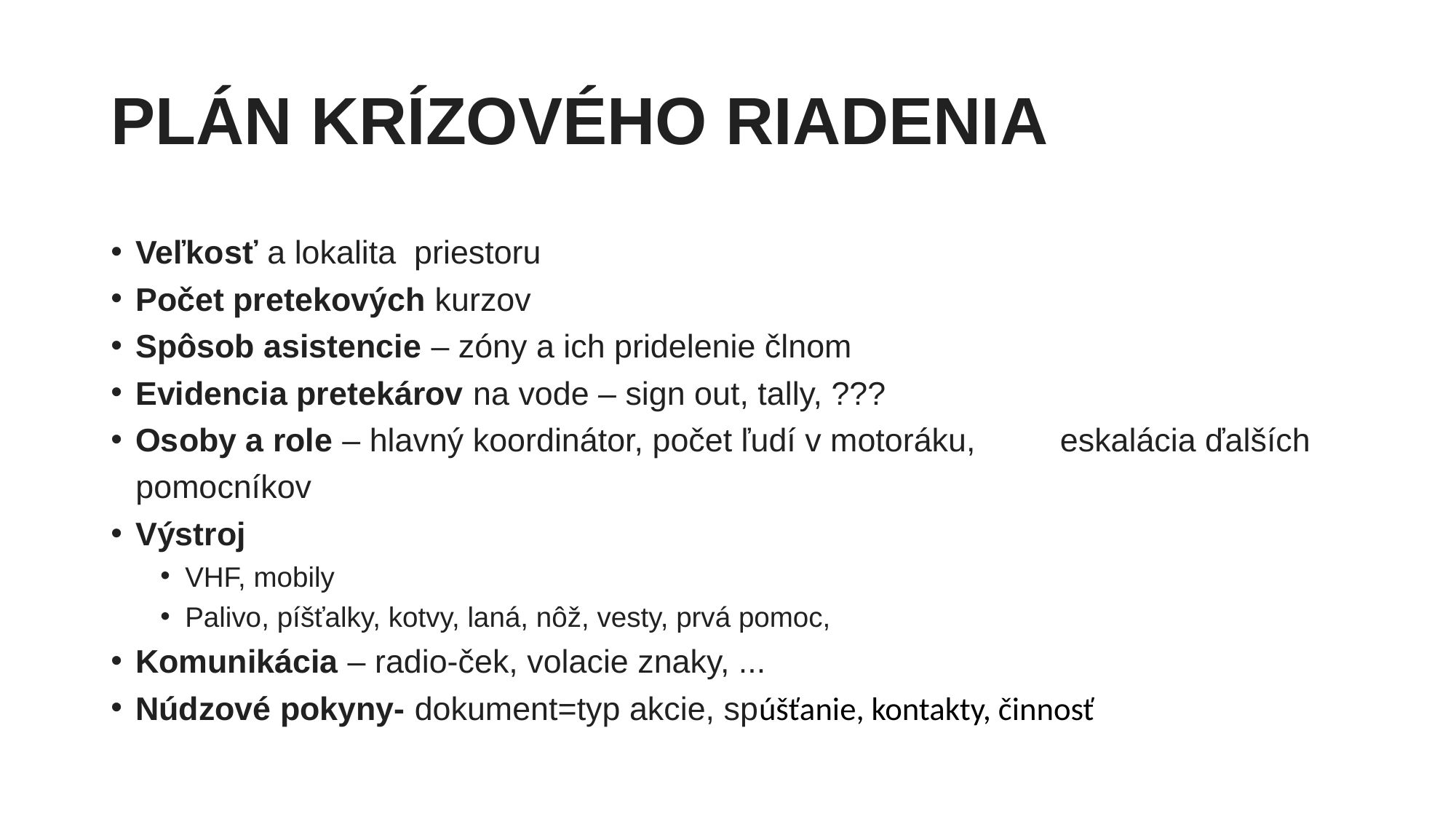

# PLÁN KRÍZOVÉHO RIADENIA
Veľkosť a lokalita  priestoru
Počet pretekových kurzov
Spôsob asistencie – zóny a ich pridelenie člnom
Evidencia pretekárov na vode – sign out, tally, ???
Osoby a role – hlavný koordinátor, počet ľudí v motoráku, 					eskalácia ďalších pomocníkov
Výstroj
VHF, mobily
Palivo, píšťalky, kotvy, laná, nôž, vesty, prvá pomoc,
Komunikácia – radio-ček, volacie znaky, ...
Núdzové pokyny- dokument=typ akcie, spúšťanie, kontakty, činnosť